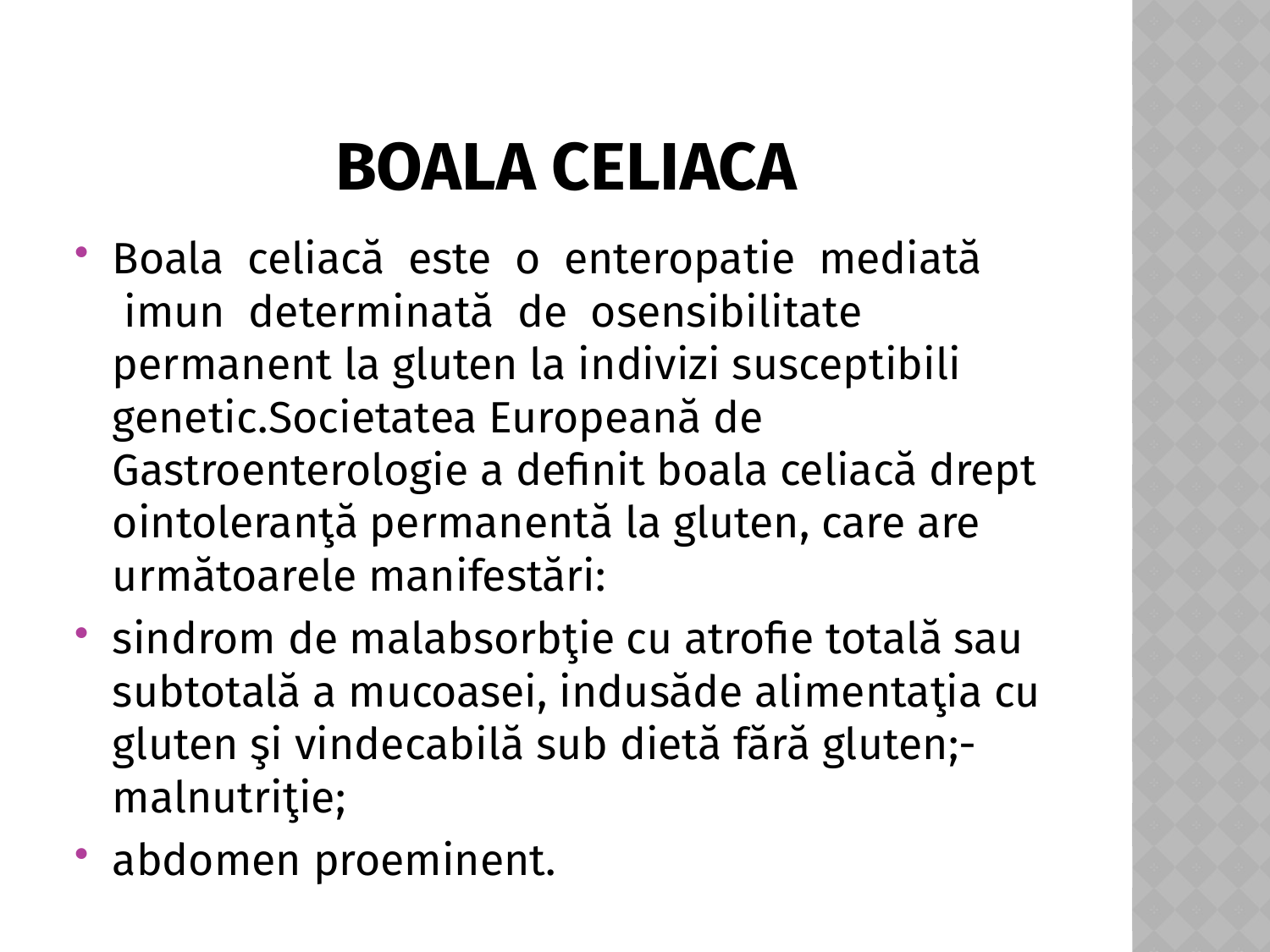

# Boala CELIACA
Boala  celiacă  este  o  enteropatie  mediată  imun  determinată  de  osensibilitate permanent la gluten la indivizi susceptibili genetic.Societatea Europeană de Gastroenterologie a definit boala celiacă drept ointoleranţă permanentă la gluten, care are următoarele manifestări:
sindrom de malabsorbţie cu atrofie totală sau subtotală a mucoasei, indusăde alimentaţia cu gluten şi vindecabilă sub dietă fără gluten;- malnutriţie;
abdomen proeminent.